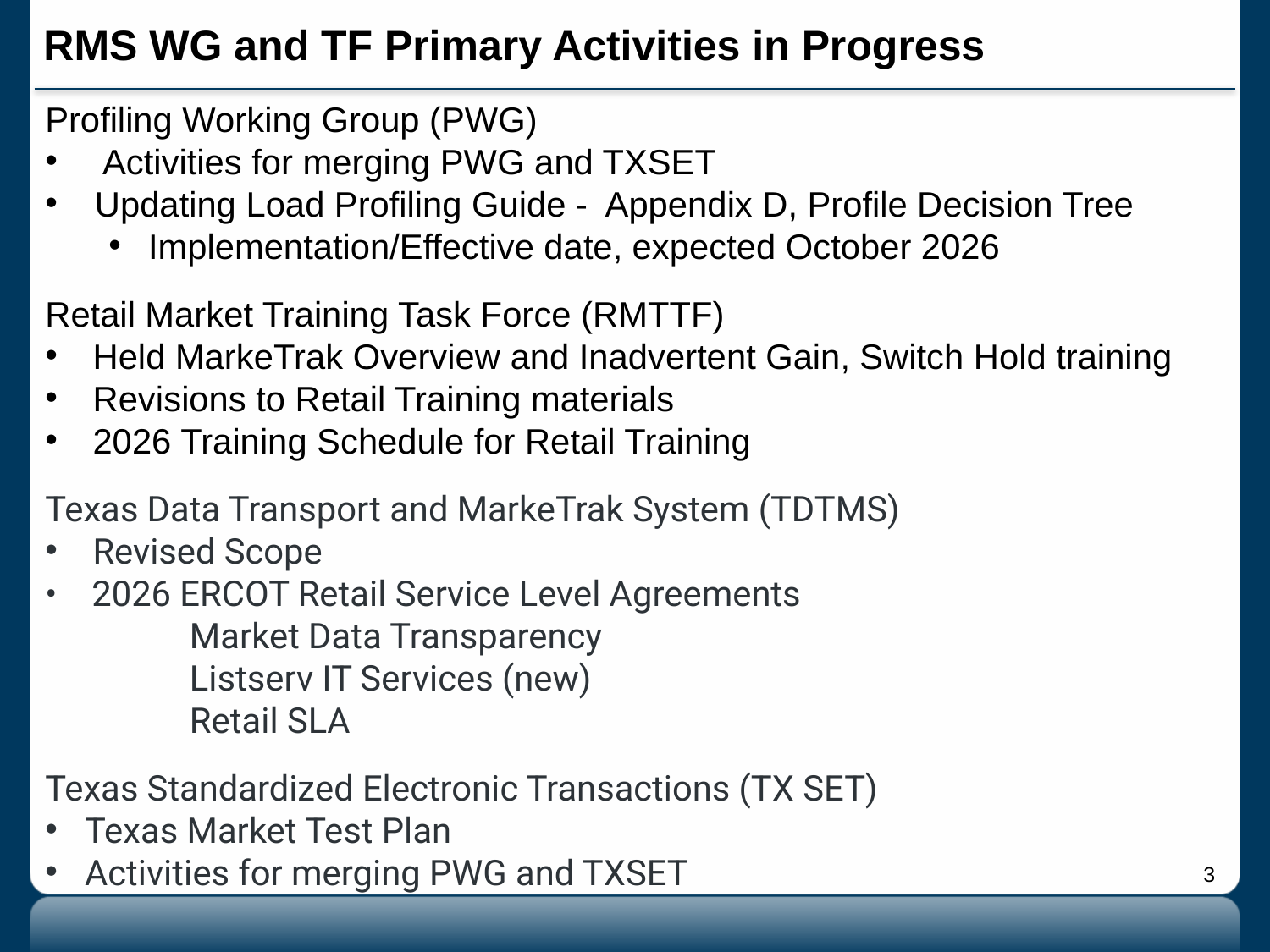

# RMS WG and TF Primary Activities in Progress
Profiling Working Group (PWG)
 Activities for merging PWG and TXSET
 Updating Load Profiling Guide -  Appendix D, Profile Decision Tree
Implementation/Effective date, expected October 2026

Retail Market Training Task Force (RMTTF)
Held MarkeTrak Overview and Inadvertent Gain, Switch Hold training
Revisions to Retail Training materials
2026 Training Schedule for Retail Training

Texas Data Transport and MarkeTrak System (TDTMS)
Revised Scope
•    2026 ERCOT Retail Service Level Agreements
	  Market Data Transparency
	  Listserv IT Services (new)
	  Retail SLA

Texas Standardized Electronic Transactions (TX SET)
Texas Market Test Plan
Activities for merging PWG and TXSET